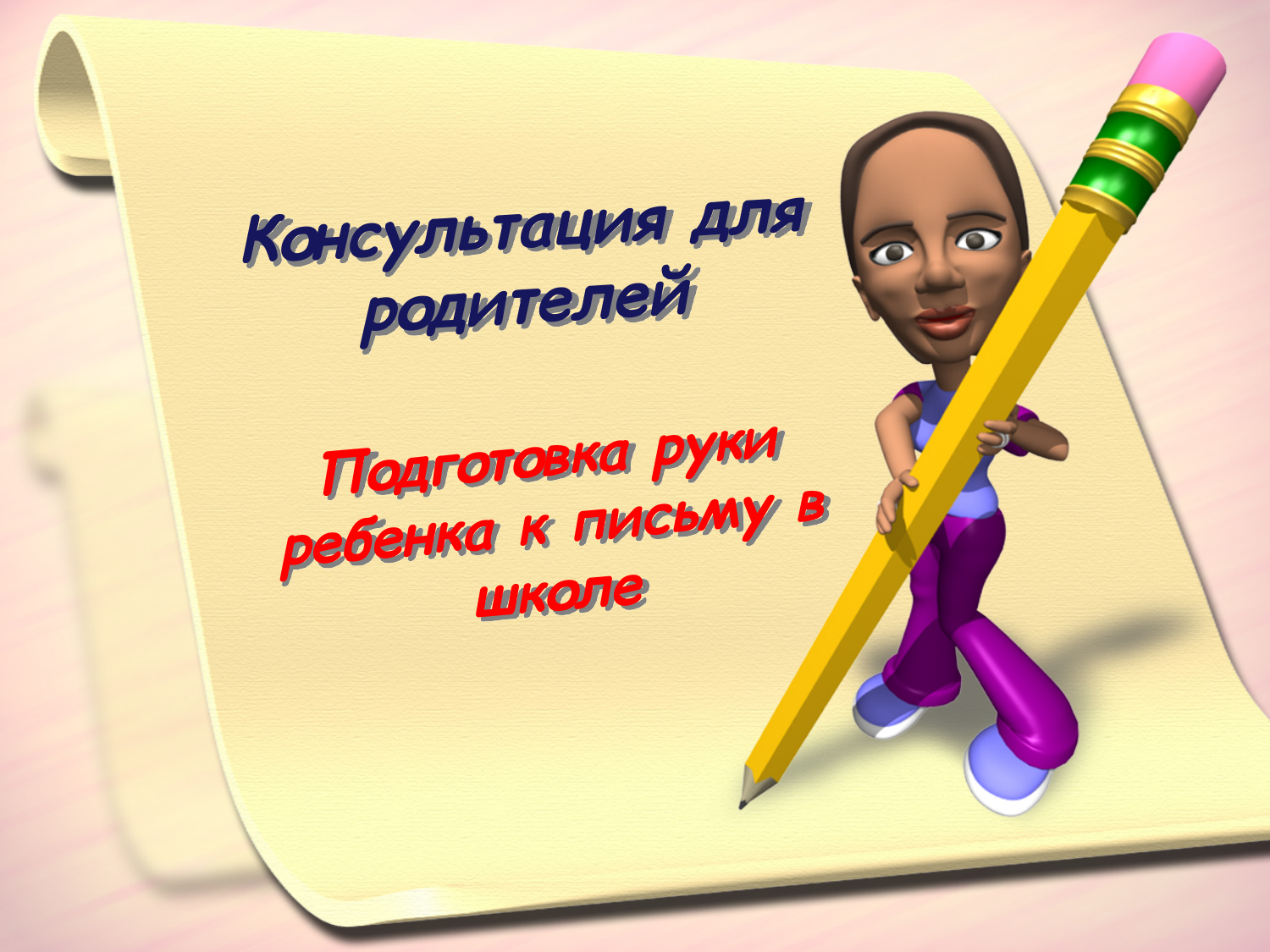

# Консультация для родителей
Подготовка руки ребенка к письму в школе